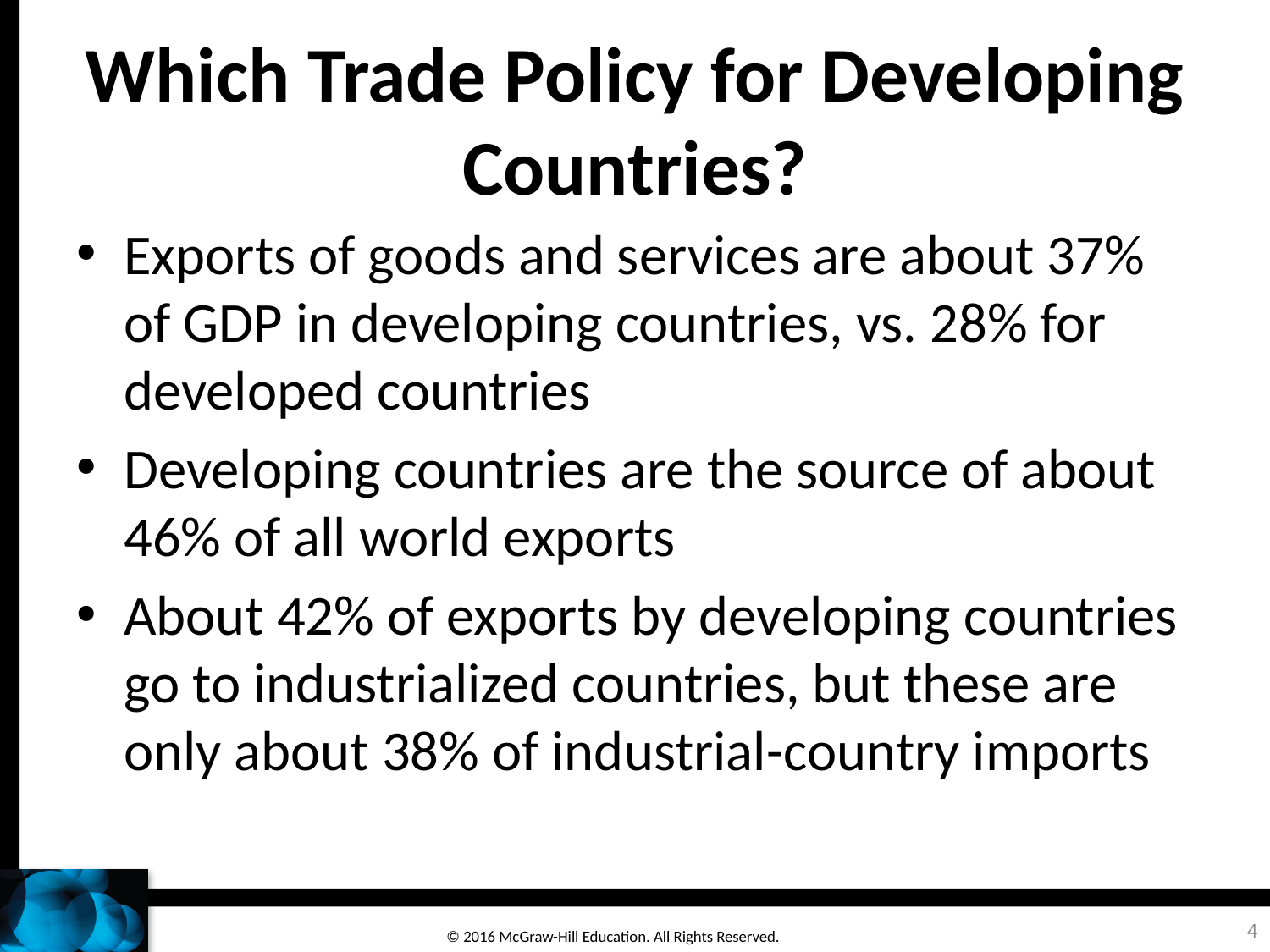

# Which Trade Policy for Developing Countries?
Exports of goods and services are about 37% of GDP in developing countries, vs. 28% for developed countries
Developing countries are the source of about 46% of all world exports
About 42% of exports by developing countries go to industrialized countries, but these are only about 38% of industrial-country imports

4
© 2016 McGraw-Hill Education. All Rights Reserved.